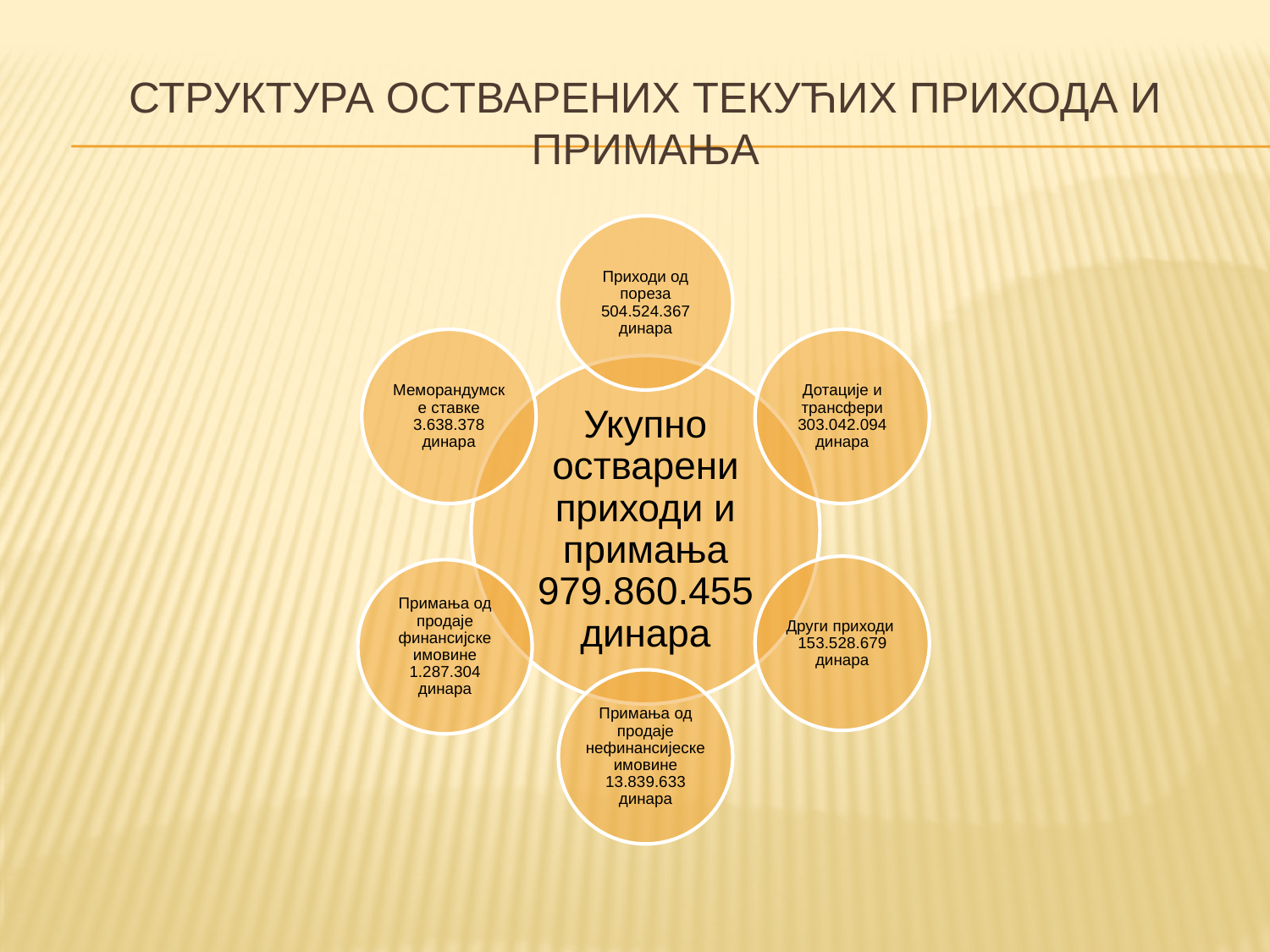

# СТРУКТУРА ОСТВАРЕНИХ ТЕКУЋИХ ПРИХОДА И ПРИМАЊА
Укупно остварени приходи и примања 979.860.455 динара
Приходи од пореза 504.524.367 динара
Дотације и трансфери 303.042.094 динара
Други приходи  153.528.679 динара
Примања од продаје нефинансијеске имовине 13.839.633 динара
Примања од продаје финансијске имовине 1.287.304 динара
Меморандумске ставке 3.638.378 динара